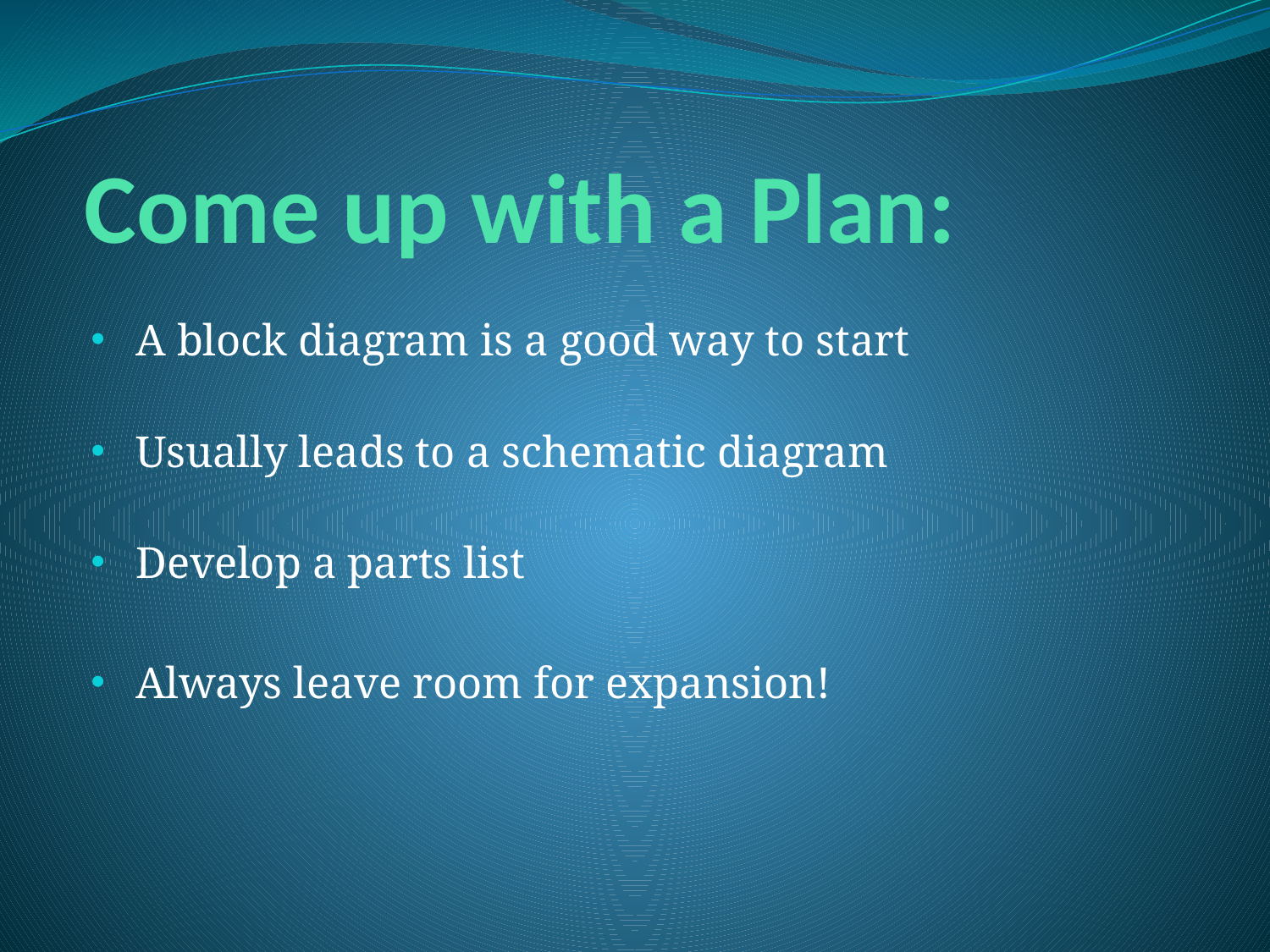

# Come up with a Plan:
A block diagram is a good way to start
Usually leads to a schematic diagram
Develop a parts list

Always leave room for expansion!